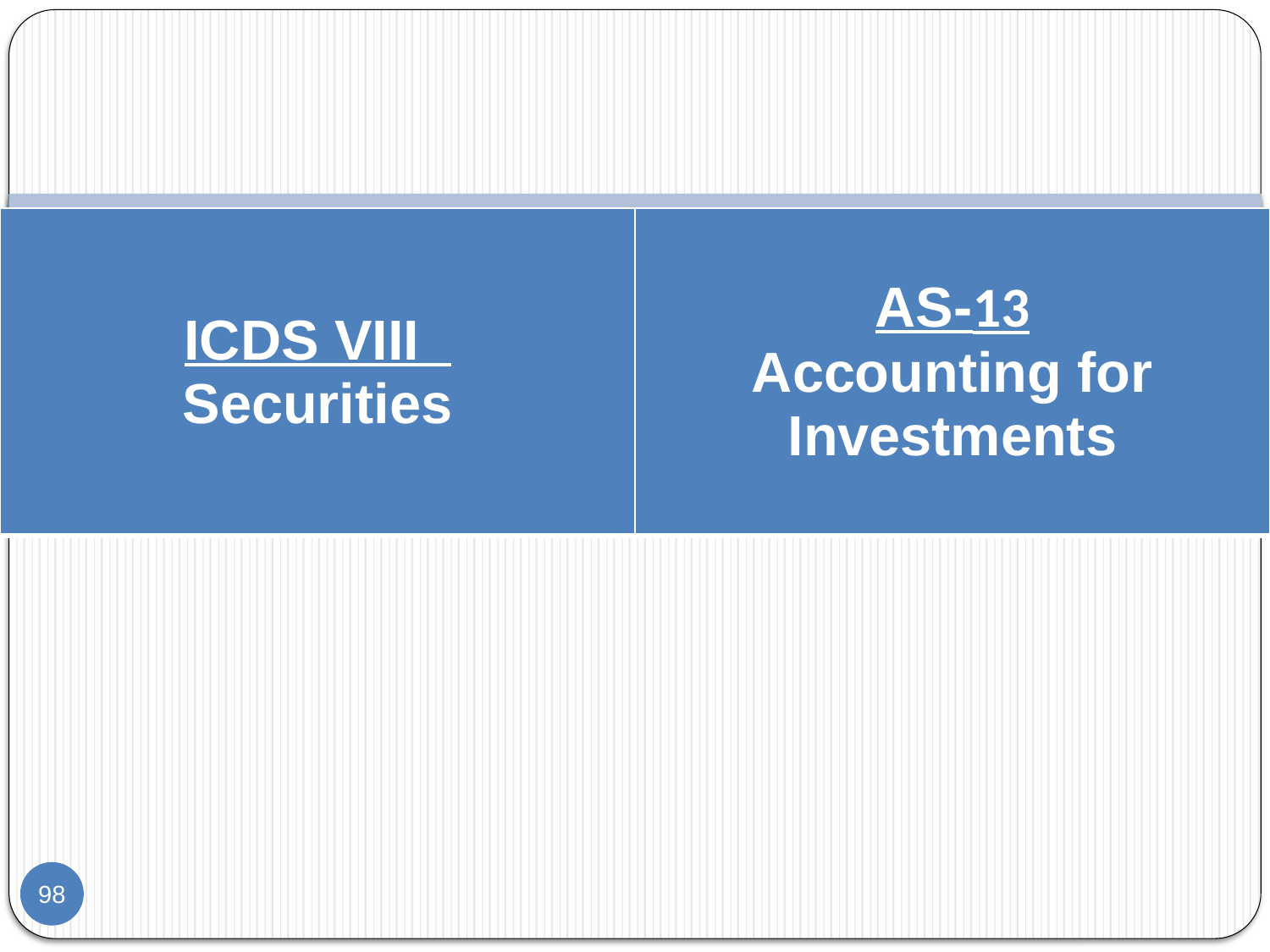

| ICDS VIII Securities | AS-13 Accounting for Investments |
| --- | --- |
98